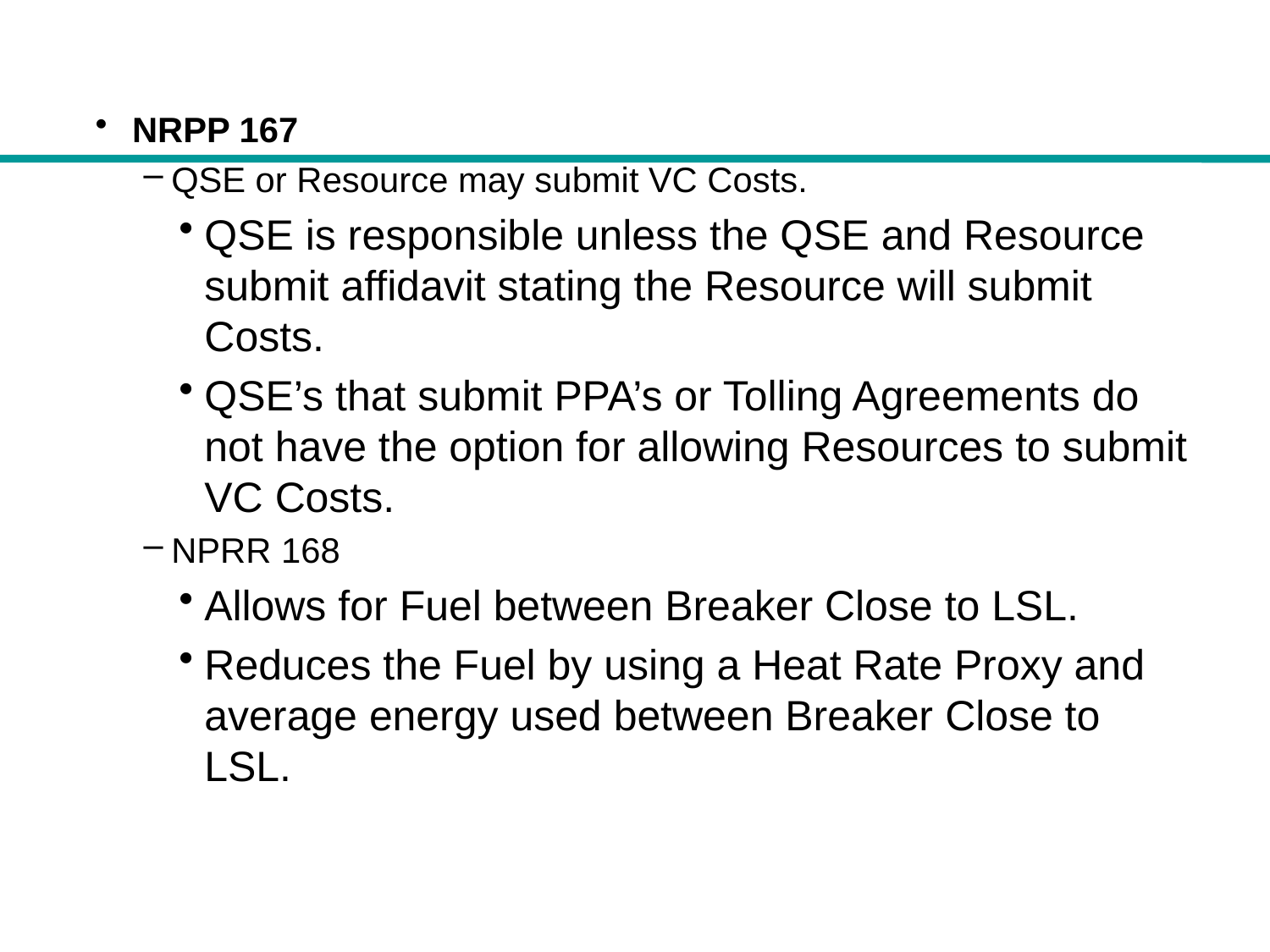

NRPP 167
QSE or Resource may submit VC Costs.
QSE is responsible unless the QSE and Resource submit affidavit stating the Resource will submit Costs.
QSE’s that submit PPA’s or Tolling Agreements do not have the option for allowing Resources to submit VC Costs.
NPRR 168
Allows for Fuel between Breaker Close to LSL.
Reduces the Fuel by using a Heat Rate Proxy and average energy used between Breaker Close to LSL.